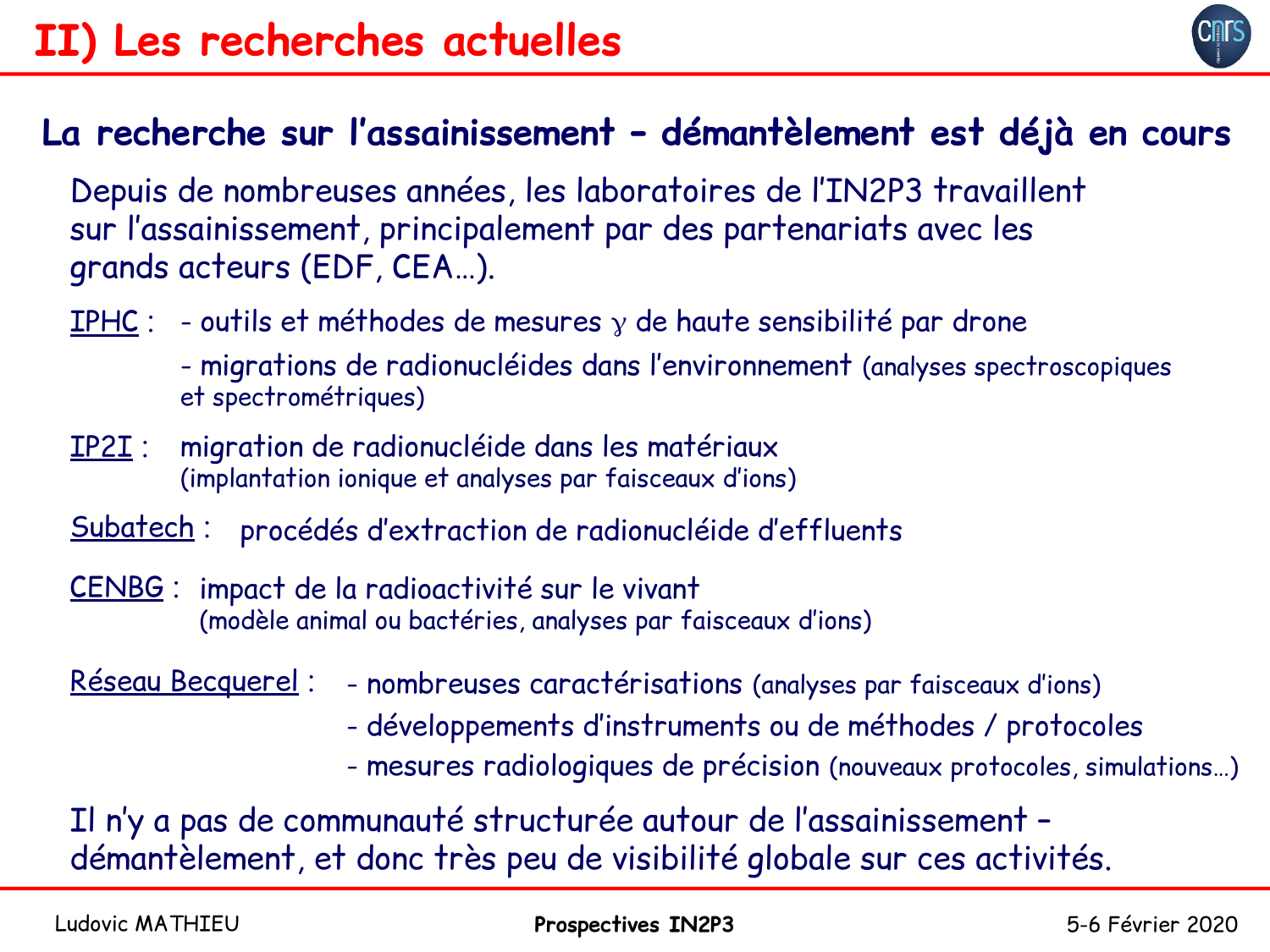

II) Les recherches actuelles
La recherche sur l’assainissement – démantèlement est déjà en cours
Depuis de nombreuses années, les laboratoires de l’IN2P3 travaillent sur l’assainissement, principalement par des partenariats avec les grands acteurs (EDF, CEA…).
IPHC :
- outils et méthodes de mesures γ de haute sensibilité par drone
- migrations de radionucléides dans l’environnement (analyses spectroscopiques et spectrométriques)
IP2I :
migration de radionucléide dans les matériaux (implantation ionique et analyses par faisceaux d’ions)
Subatech :
procédés d’extraction de radionucléide d’effluents
CENBG :
impact de la radioactivité sur le vivant
(modèle animal ou bactéries, analyses par faisceaux d’ions)
Réseau Becquerel :
- nombreuses caractérisations (analyses par faisceaux d’ions)
- développements d’instruments ou de méthodes / protocoles
- mesures radiologiques de précision (nouveaux protocoles, simulations…)
Il n’y a pas de communauté structurée autour de l’assainissement – démantèlement, et donc très peu de visibilité globale sur ces activités.